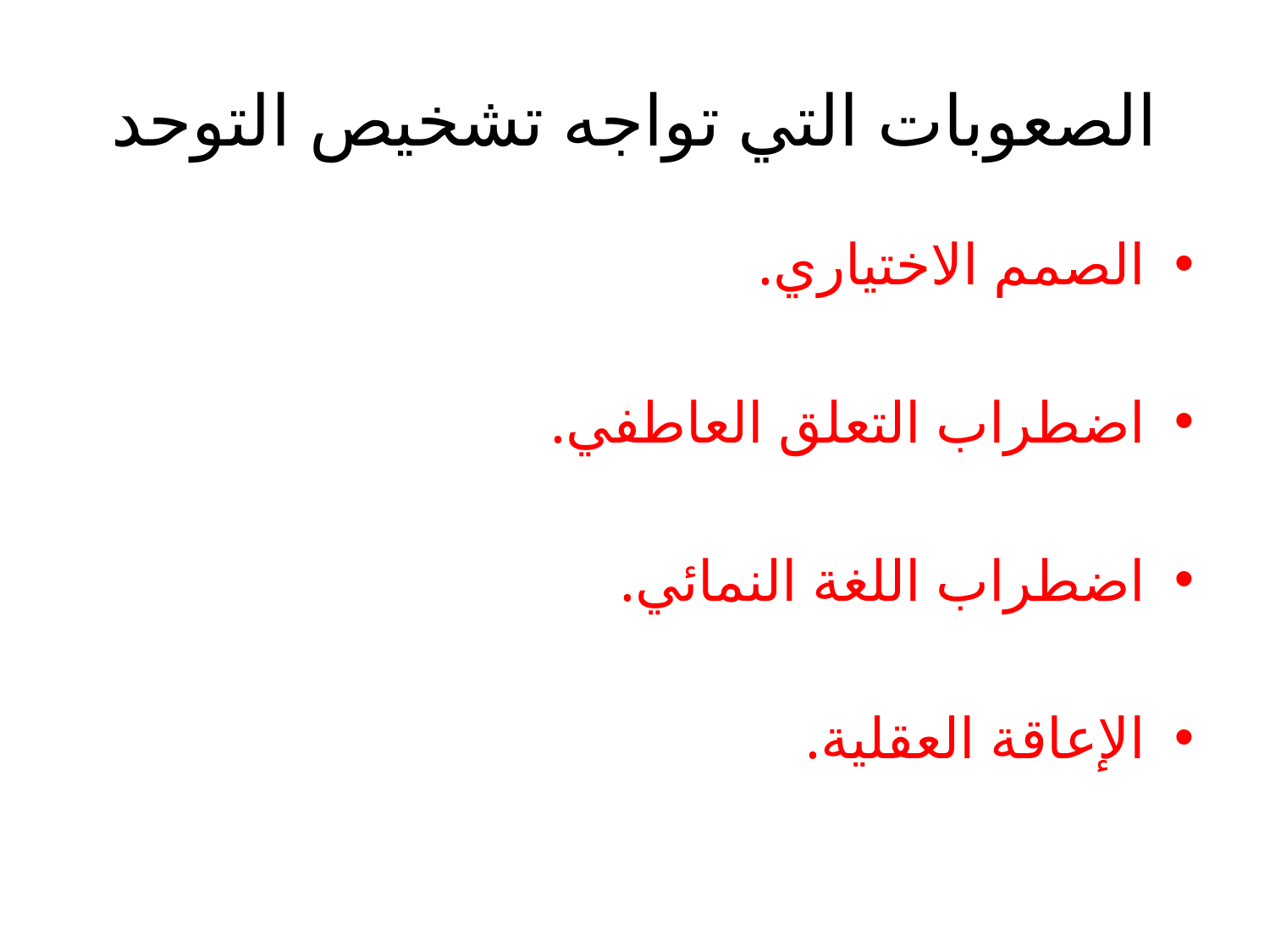

# الصعوبات التي تواجه تشخيص التوحد
الصمم الاختياري.

اضطراب التعلق العاطفي.

اضطراب اللغة النمائي.

الإعاقة العقلية.